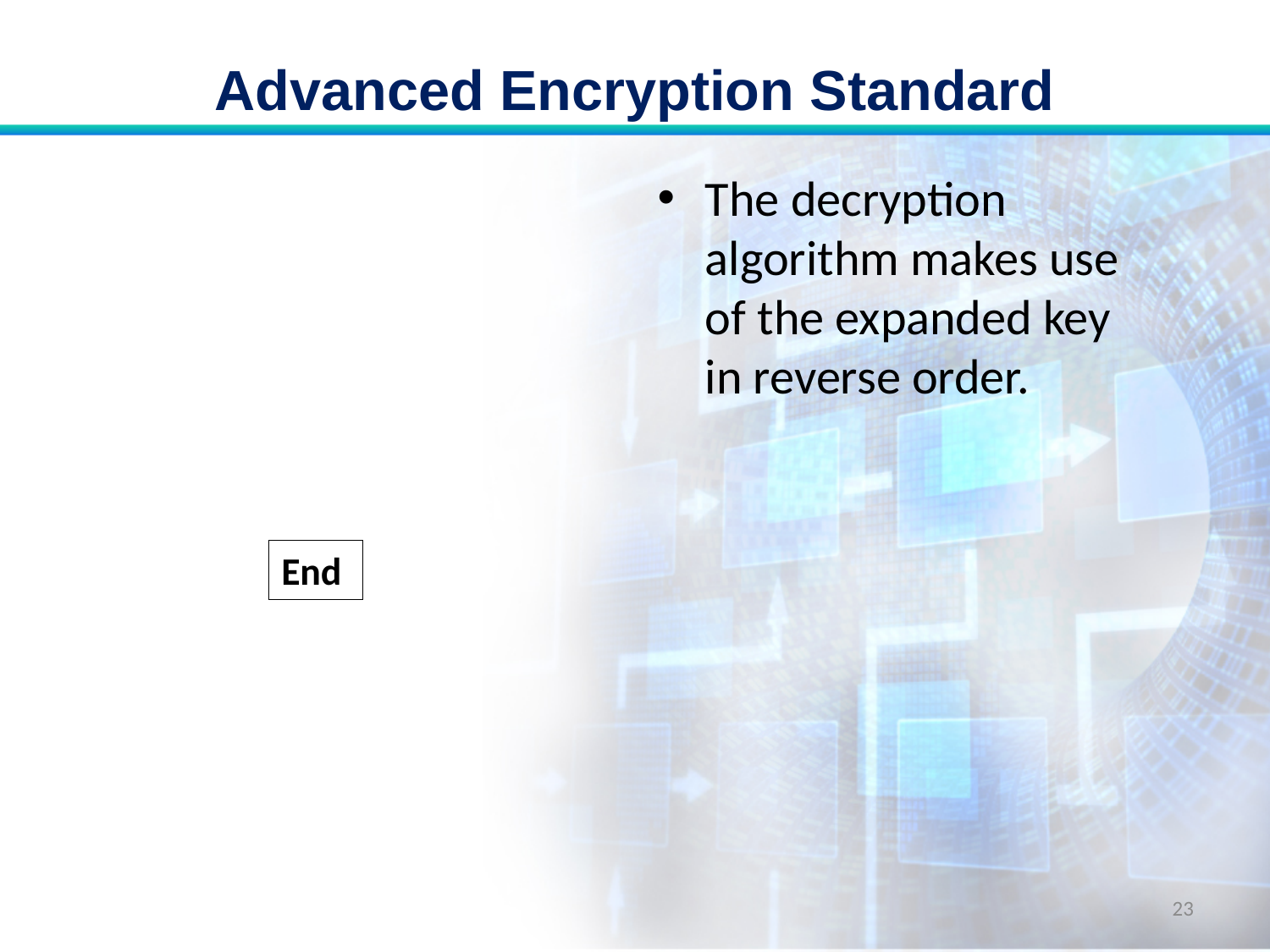

# Advanced Encryption Standard
The decryption algorithm makes use of the expanded key in reverse order.
End
23